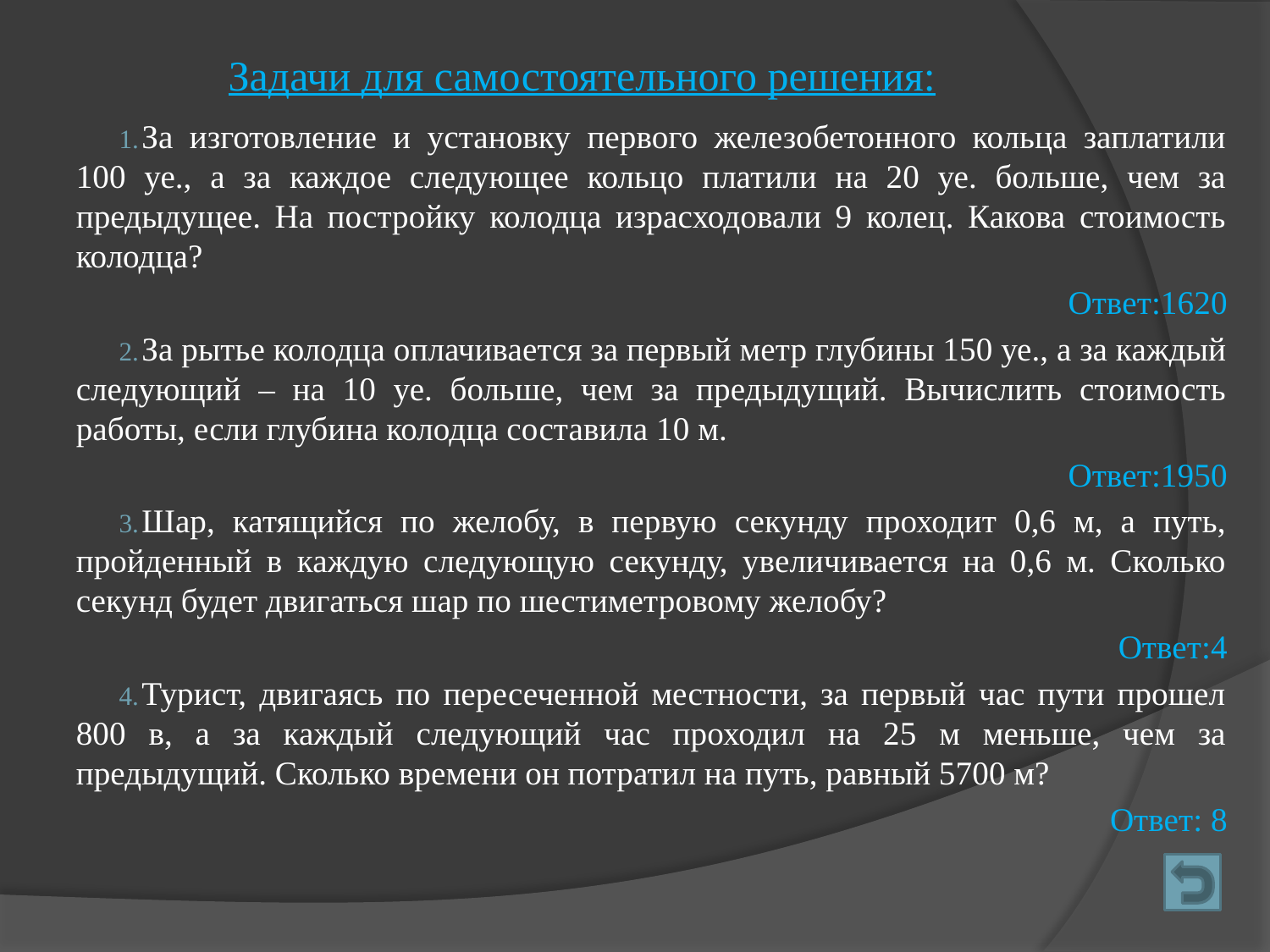

# Задачи для самостоятельного решения:
За изготовление и установку первого железобетонного кольца заплатили 100 уе., а за каждое следующее кольцо платили на 20 уе. больше, чем за предыдущее. На постройку колодца израсходовали 9 колец. Какова стоимость колодца?
                                                        Ответ:1620
За рытье колодца оплачивается за первый метр глубины 150 уе., а за каждый следующий – на 10 уе. больше, чем за предыдущий. Вычислить стоимость работы, если глубина колодца составила 10 м.
 Ответ:1950
Шар, катящийся по желобу, в первую секунду проходит 0,6 м, а путь, пройденный в каждую следующую секунду, увеличивается на 0,6 м. Сколько секунд будет двигаться шар по шестиметровому желобу?
Ответ:4
Турист, двигаясь по пересеченной местности, за первый час пути прошел 800 в, а за каждый следующий час проходил на 25 м меньше, чем за предыдущий. Сколько времени он потратил на путь, равный 5700 м?
Ответ: 8